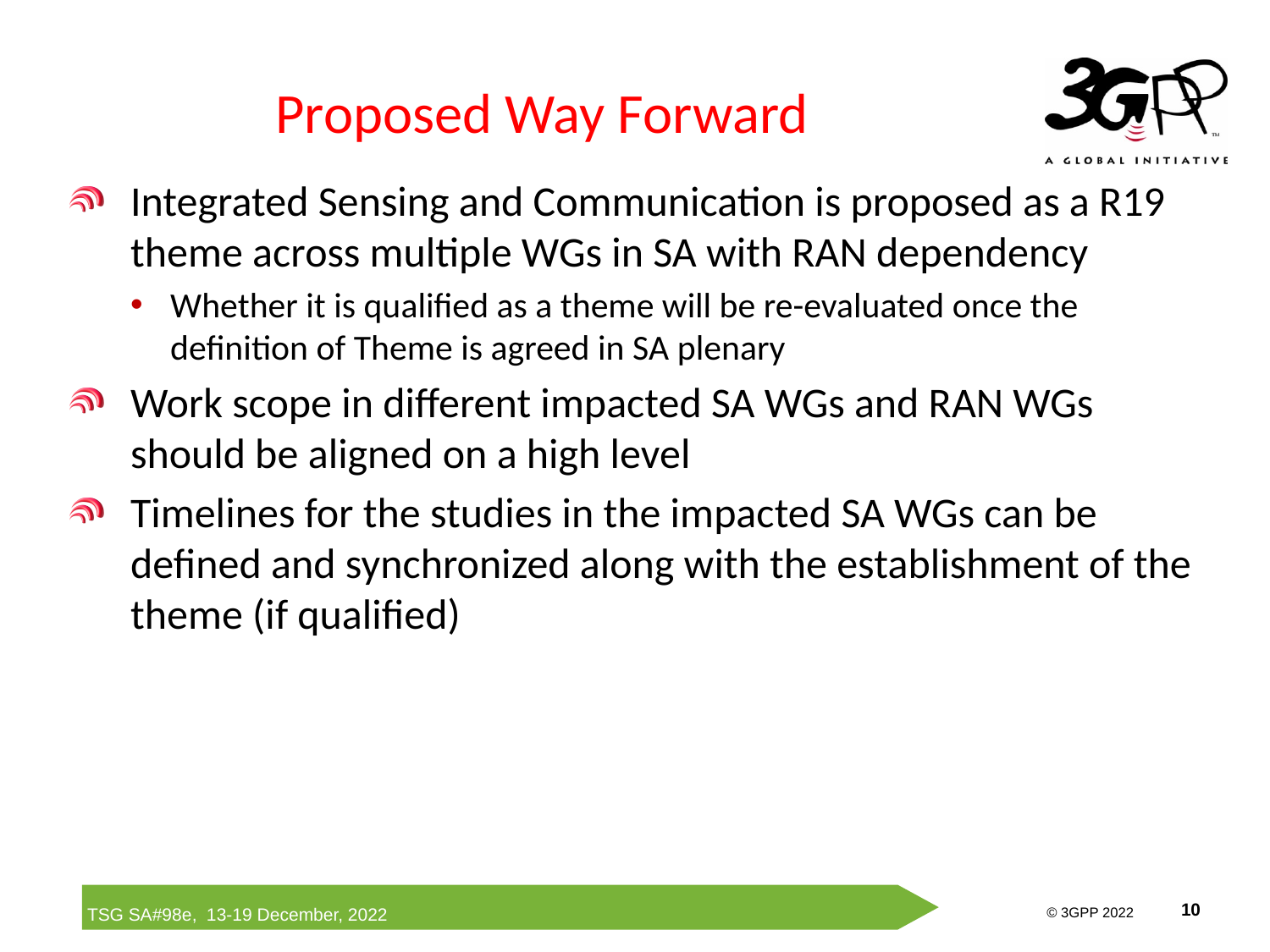

# Proposed Way Forward
Integrated Sensing and Communication is proposed as a R19 theme across multiple WGs in SA with RAN dependency
Whether it is qualified as a theme will be re-evaluated once the definition of Theme is agreed in SA plenary
Work scope in different impacted SA WGs and RAN WGs should be aligned on a high level
Timelines for the studies in the impacted SA WGs can be defined and synchronized along with the establishment of the theme (if qualified)